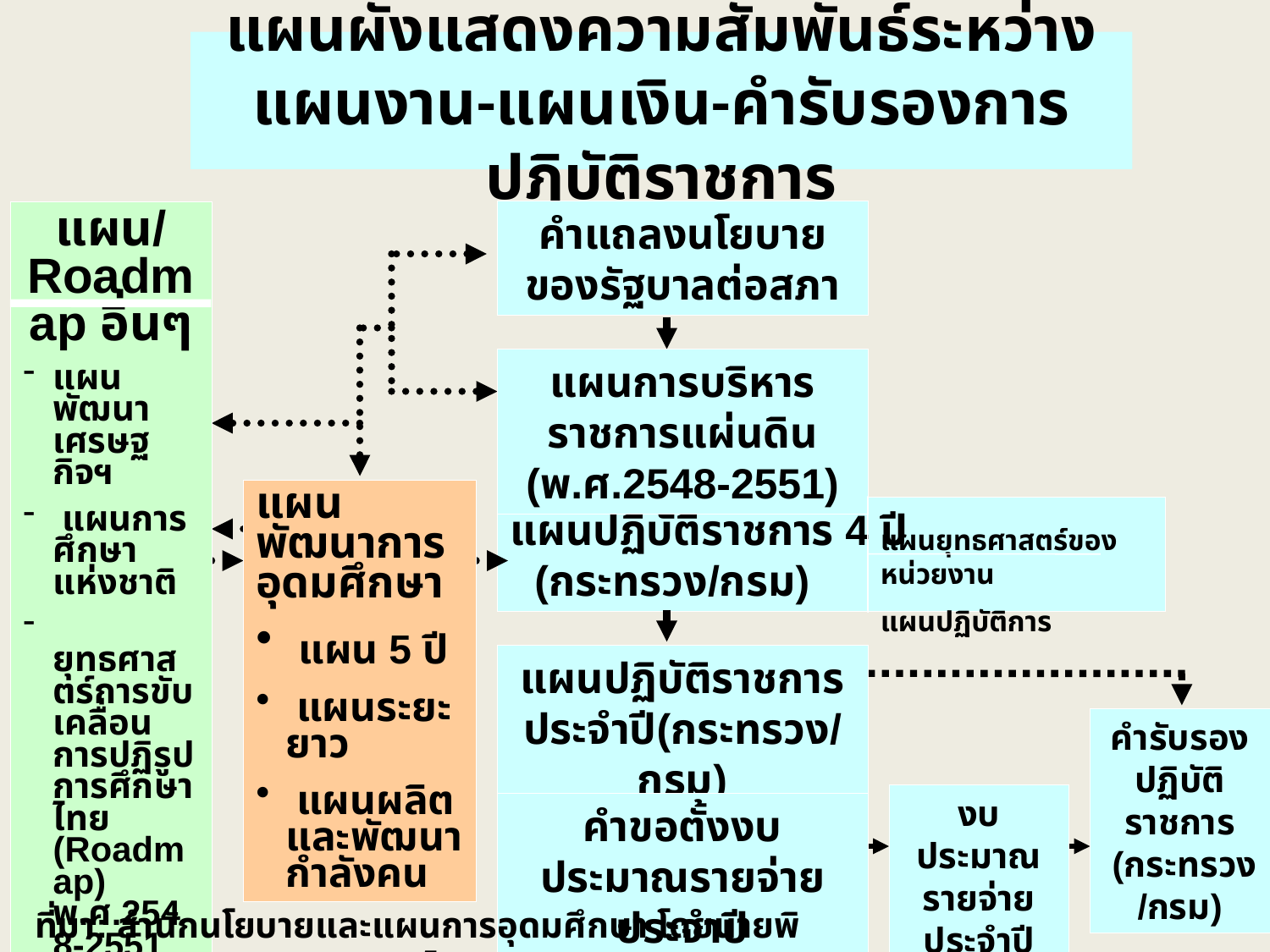

# แผนผังแสดงความสัมพันธ์ระหว่าง แผนงาน-แผนเงิน-คำรับรองการปฏิบัติราชการ
คำแถลงนโยบายของรัฐบาลต่อสภา
แผน/Roadmap อื่นๆ
แผนพัฒนาเศรษฐกิจฯ
 แผนการศึกษาแห่งชาติ
 ยุทธศาสตร์การขับเคลื่อนการปฏิรูปการศึกษาไทย (Roadmap) พ.ศ.2548-2551
 แผนกระทรวงอื่นๆ ที่เกี่ยวข้อง
ฯลฯ

แผนการบริหารราชการแผ่นดิน (พ.ศ.2548-2551)

แผนพัฒนาการอุดมศึกษา
 แผน 5 ปี
 แผนระยะยาว
 แผนผลิตและพัฒนากำลังคน

	แผนปฏิบัติราชการ 4 ปี
	(กระทรวง/กรม)
แผนยุทธศาสตร์ของหน่วยงาน
แผนปฏิบัติการ

แผนปฏิบัติราชการประจำปี(กระทรวง/กรม)

คำรับรองปฏิบัติราชการ (กระทรวง/กรม)

งบประมาณรายจ่ายประจำปี
คำขอตั้งงบประมาณรายจ่ายประจำปี

37
ที่มา: สำนักนโยบายและแผนการอุดมศึกษา โดยนายพิเชษฐ์ อุไรรงค์